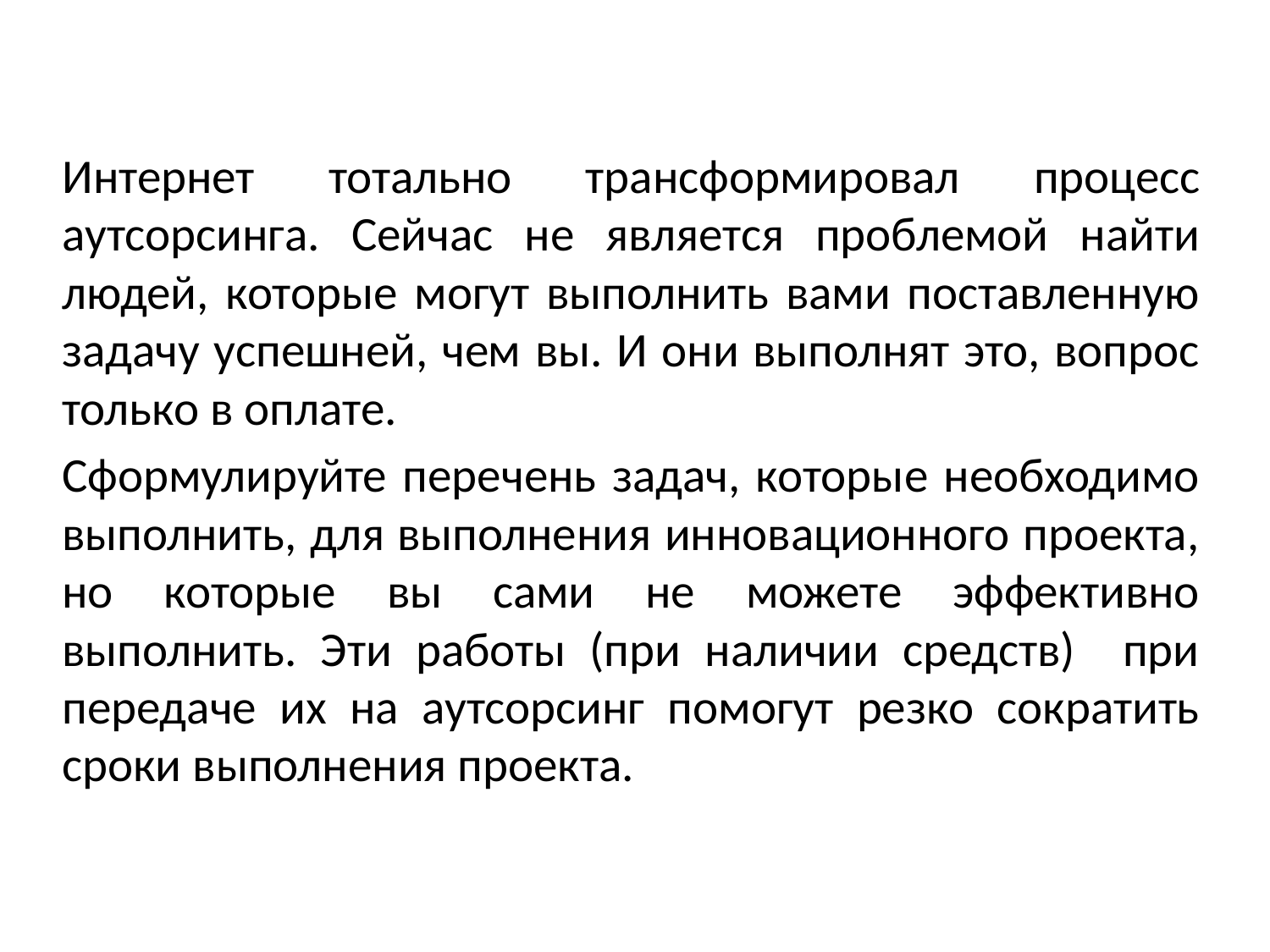

Интернет тотально трансформировал процесс аутсорсинга. Сейчас не является проблемой найти людей, которые могут выполнить вами поставленную задачу успешней, чем вы. И они выполнят это, вопрос только в оплате.
Сформулируйте перечень задач, которые необходимо выполнить, для выполнения инновационного проекта, но которые вы сами не можете эффективно выполнить. Эти работы (при наличии средств)  при передаче их на аутсорсинг помогут резко сократить сроки выполнения проекта.